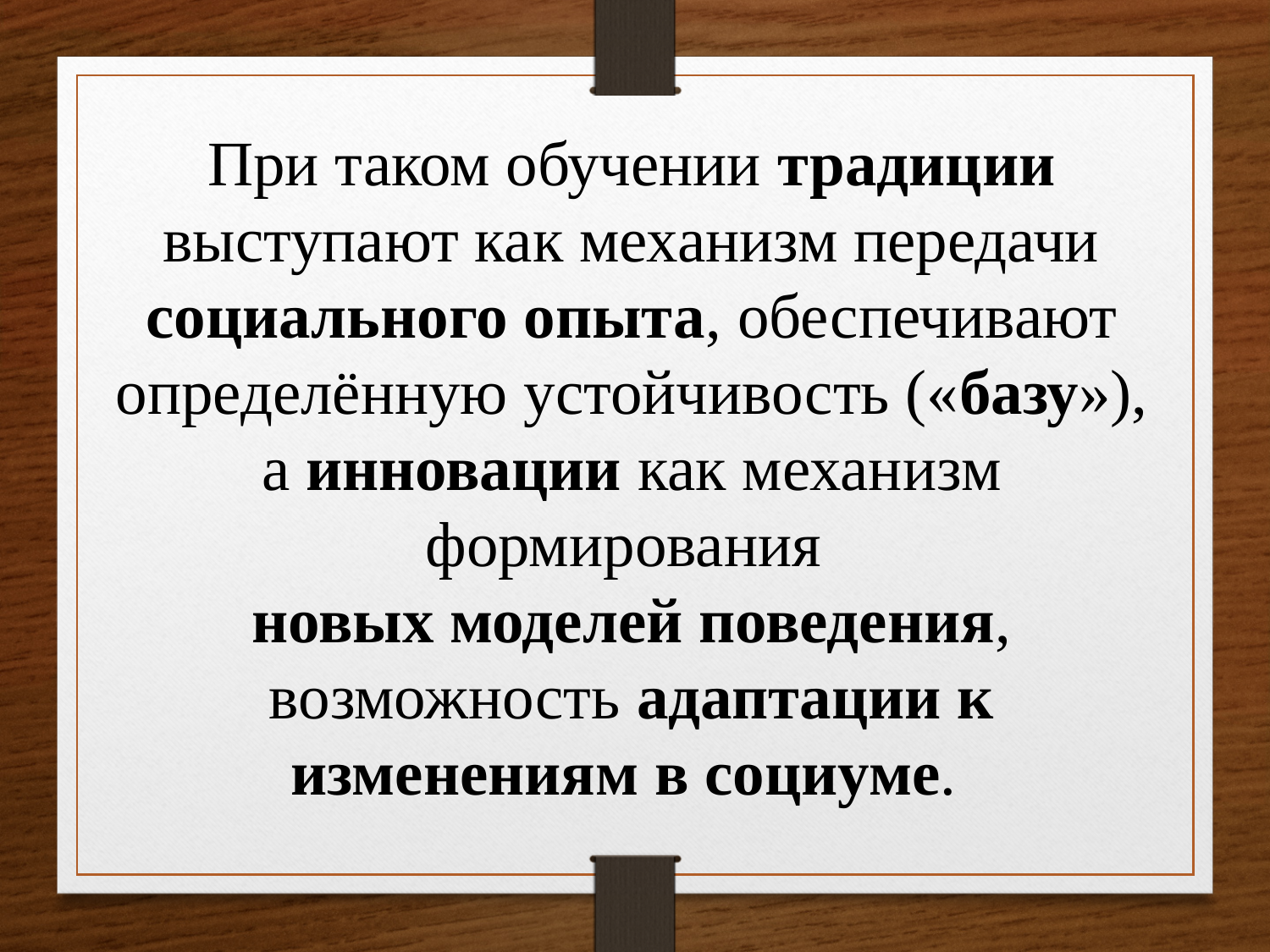

При таком обучении традиции выступают как механизм передачи социального опыта, обеспечивают определённую устойчивость («базу»), а инновации как механизм формирования
новых моделей поведения, возможность адаптации к изменениям в социуме.